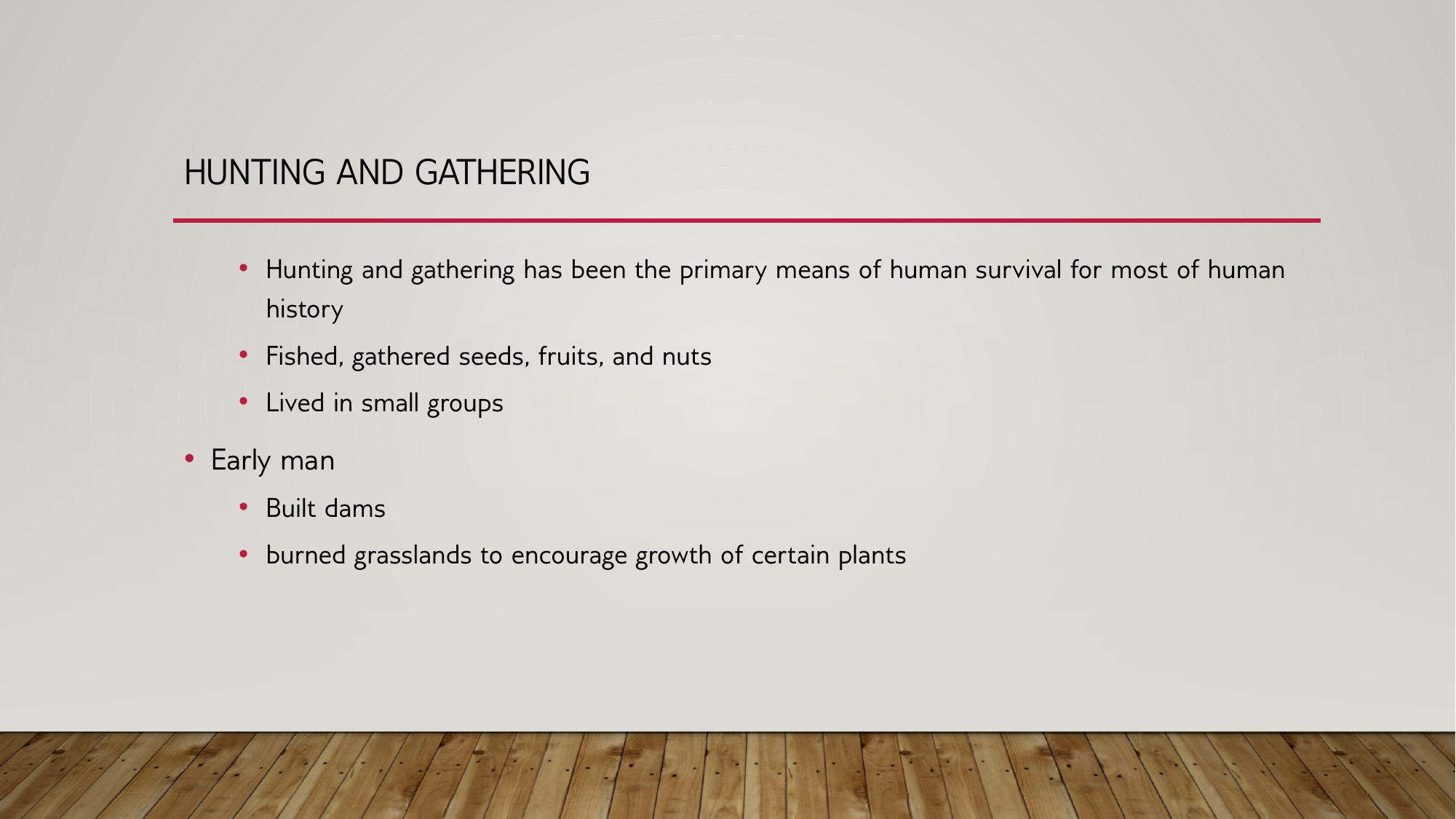

# HUNTING AND GATHERING
Hunting and gathering has been the primary means of human survival for most of human history
Fished, gathered seeds, fruits, and nuts
Lived in small groups
Early man
Built dams
burned grasslands to encourage growth of certain plants